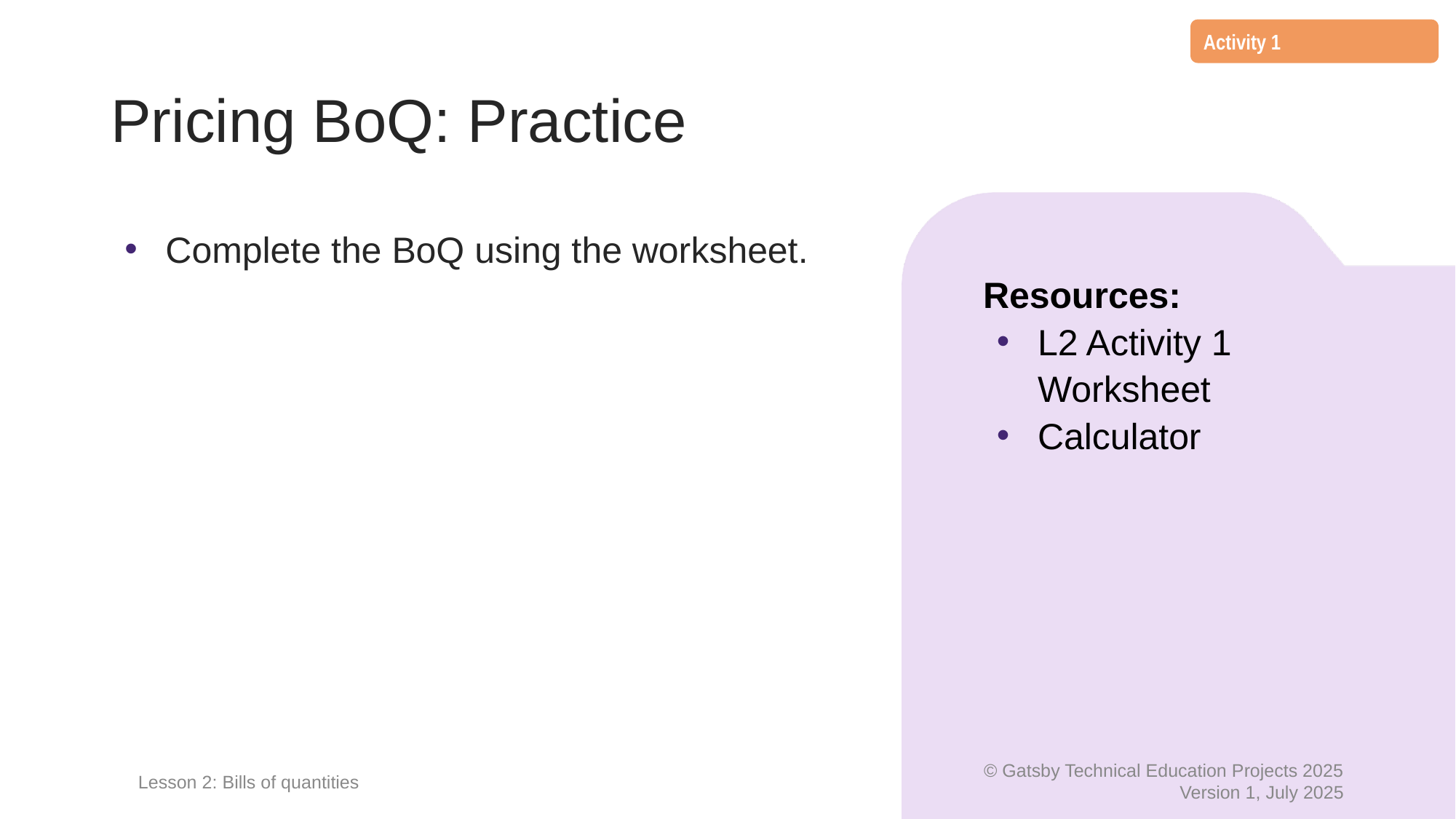

Activity 1
# Pricing BoQ: Practice
Complete the BoQ using the worksheet.
Resources:
L2 Activity 1 Worksheet
Calculator
Lesson 2: Bills of quantities